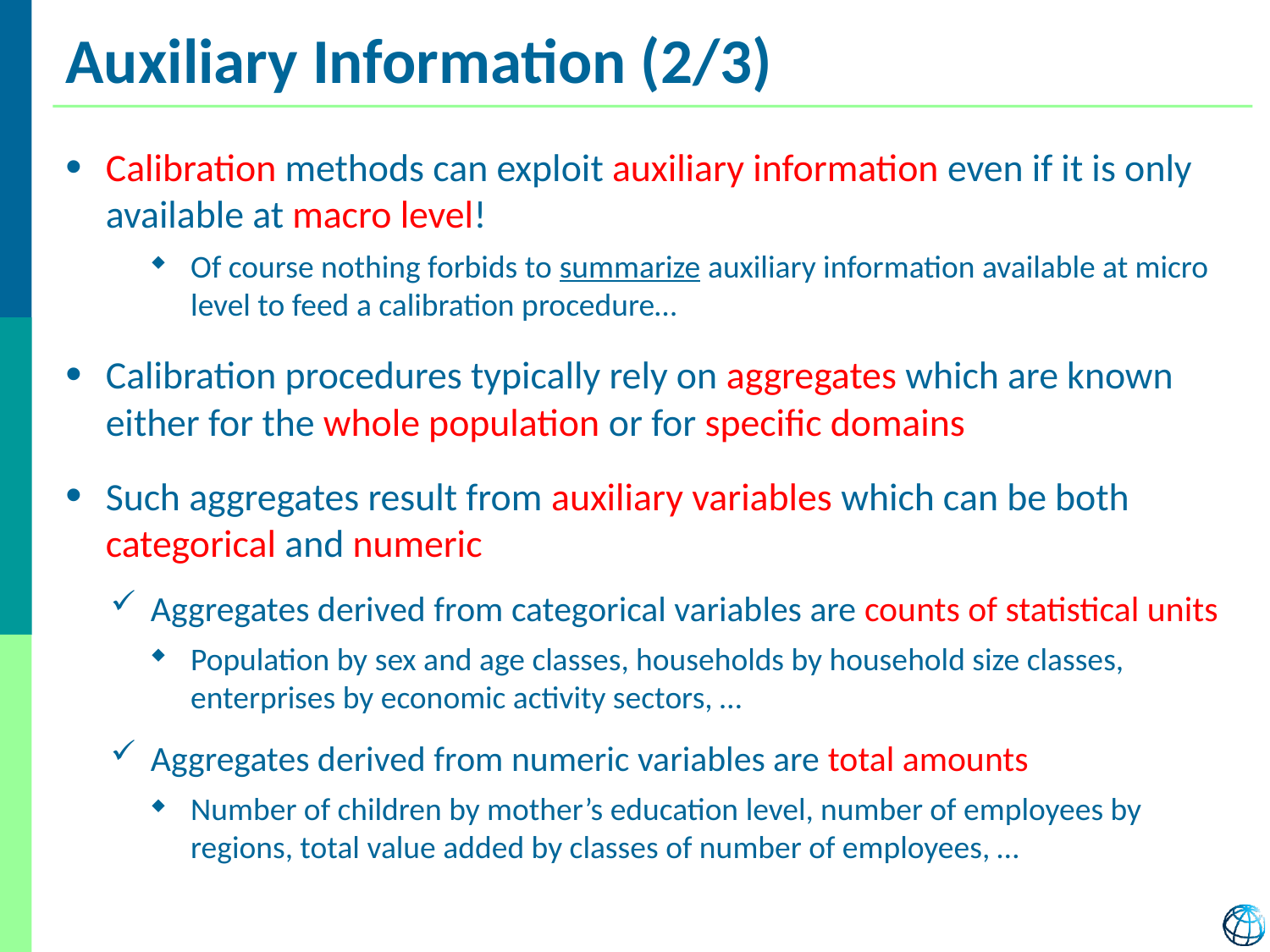

# Auxiliary Information (2/3)
Calibration methods can exploit auxiliary information even if it is only available at macro level!
Of course nothing forbids to summarize auxiliary information available at micro level to feed a calibration procedure…
Calibration procedures typically rely on aggregates which are known either for the whole population or for specific domains
Such aggregates result from auxiliary variables which can be both categorical and numeric
Aggregates derived from categorical variables are counts of statistical units
Population by sex and age classes, households by household size classes, enterprises by economic activity sectors, …
Aggregates derived from numeric variables are total amounts
Number of children by mother’s education level, number of employees by regions, total value added by classes of number of employees, …